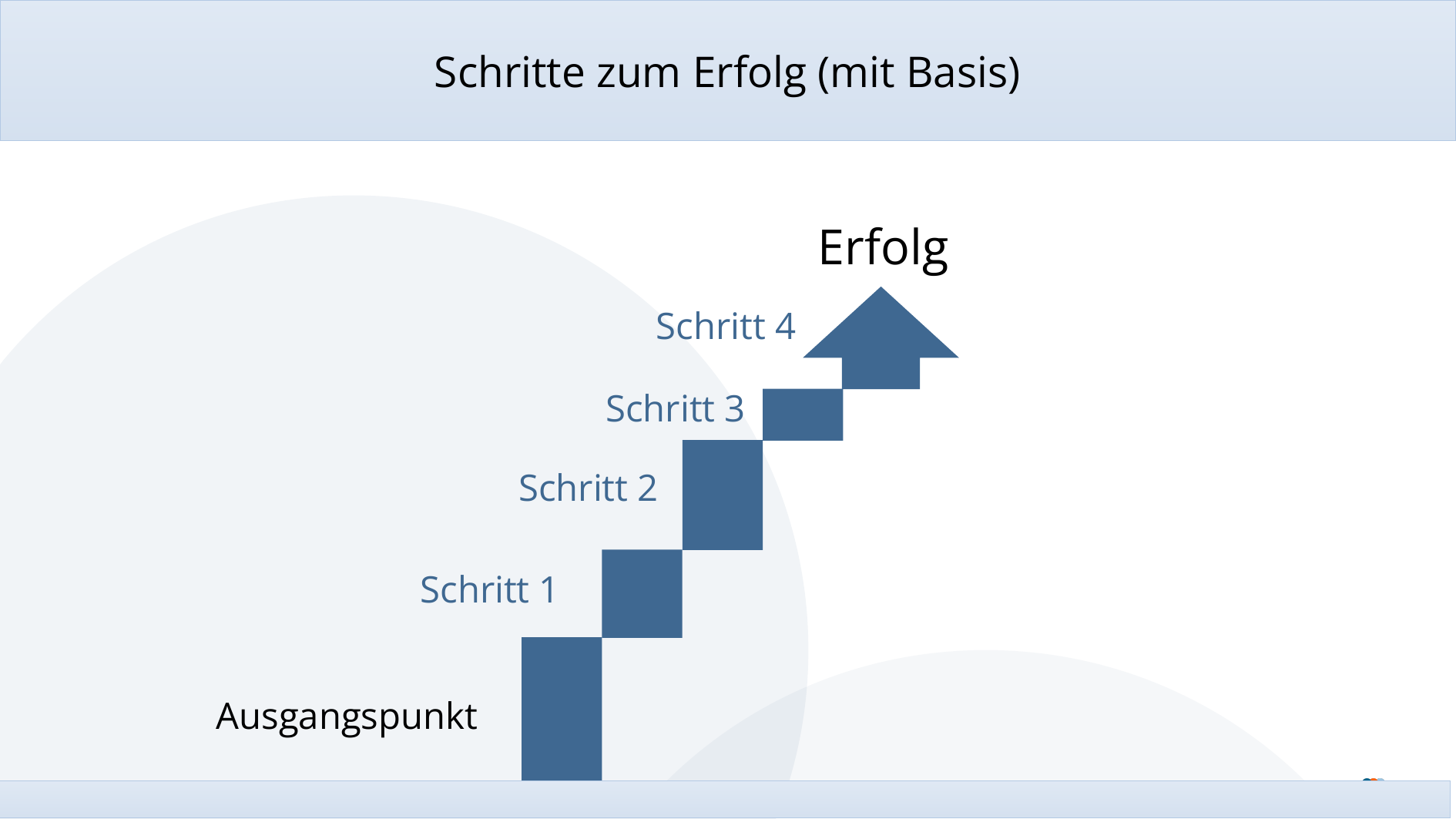

Schritte zum Erfolg (mit Basis)
Erfolg

Schritt 4
Schritt 3
Schritt 2
Schritt 1
Ausgangspunkt
10